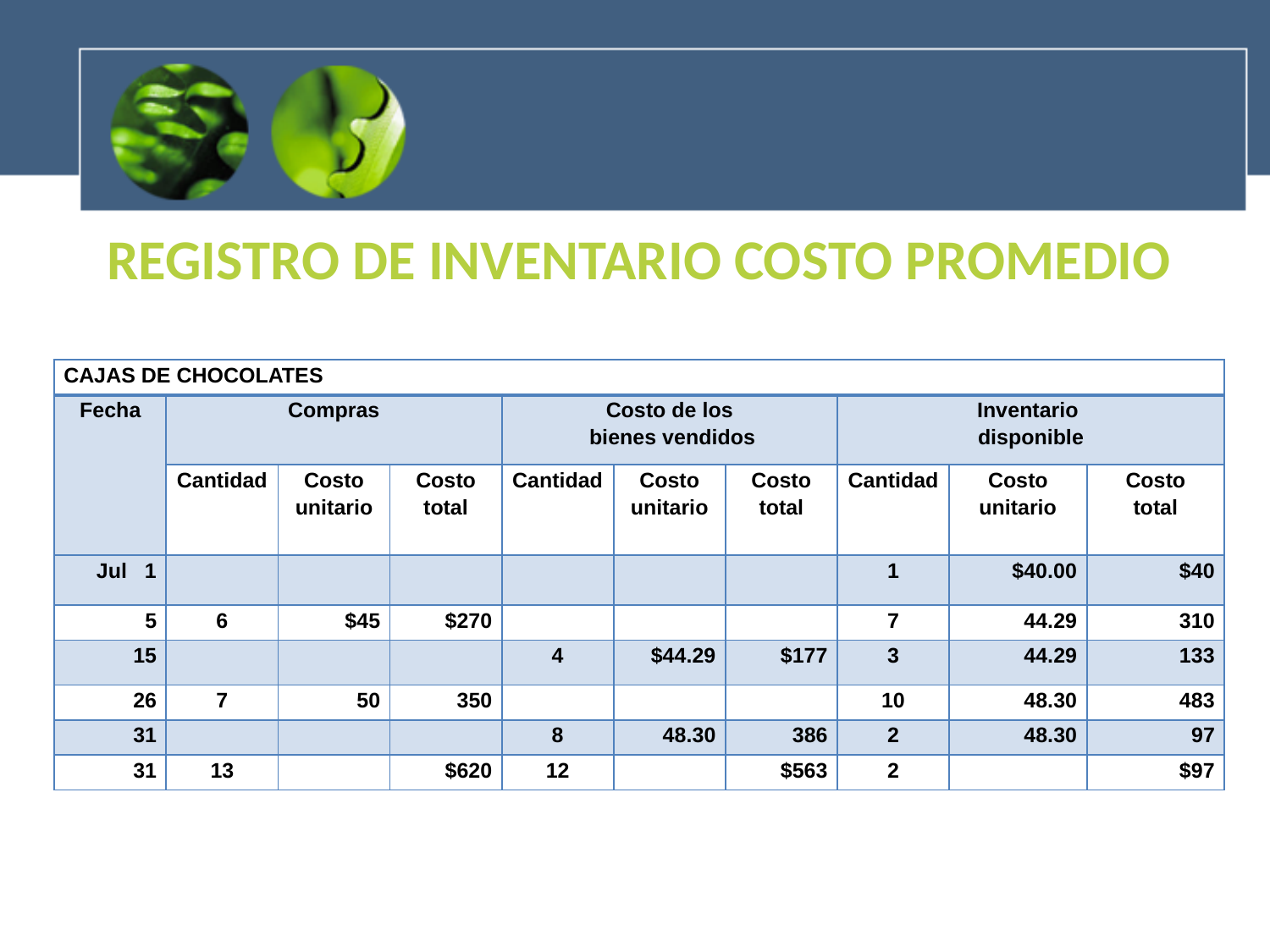

REGISTRO DE INVENTARIO COSTO PROMEDIO

| CAJAS DE CHOCOLATES |  |  |  |  |  |  |  |  |  |
| --- | --- | --- | --- | --- | --- | --- | --- | --- | --- |
| Fecha | Compras |  |  | Costo de los bienes vendidos |  |  | Inventario disponible |  |  |
|  | Cantidad | Costo unitario | Costo total | Cantidad | Costo unitario | Costo total | Cantidad | Costo unitario | Costo total |
| Jul 1 |  |  |  |  |  |  | 1 | $40.00 | $40 |
| 5 | 6 | $45 | $270 |  |  |  | 7 | 44.29 | 310 |
| 15 |  |  |  | 4 | $44.29 | $177 | 3 | 44.29 | 133 |
| 26 | 7 | 50 | 350 |  |  |  | 10 | 48.30 | 483 |
| 31 |  |  |  | 8 | 48.30 | 386 | 2 | 48.30 | 97 |
| 31 | 13 |  | $620 | 12 |  | $563 | 2 |  | $97 |